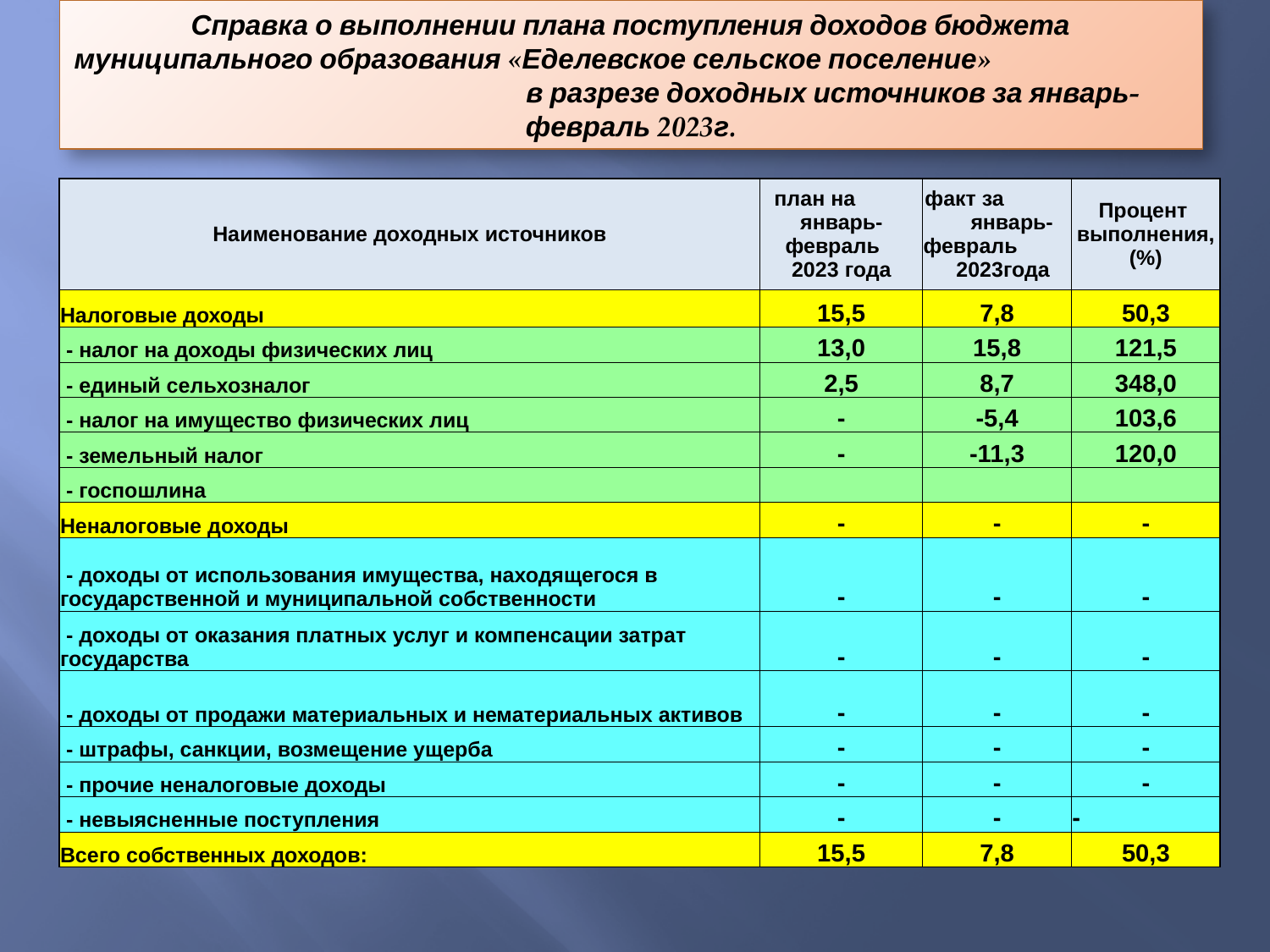

# Справка о выполнении плана поступления доходов бюджета муниципального образования «Еделевское сельское поселение»                                                                                       в разрезе доходных источников за январь-февраль 2023г.
| Наименование доходных источников | план на январь-февраль 2023 года | факт за январь-февраль 2023года | Процент выполнения, (%) |
| --- | --- | --- | --- |
| Налоговые доходы | 15,5 | 7,8 | 50,3 |
| - налог на доходы физических лиц | 13,0 | 15,8 | 121,5 |
| - единый сельхозналог | 2,5 | 8,7 | 348,0 |
| - налог на имущество физических лиц | - | -5,4 | 103,6 |
| - земельный налог | - | -11,3 | 120,0 |
| - госпошлина |  |  |  |
| Неналоговые доходы | - | - | - |
| - доходы от использования имущества, находящегося в государственной и муниципальной собственности | - | - | - |
| - доходы от оказания платных услуг и компенсации затрат государства | - | - | - |
| - доходы от продажи материальных и нематериальных активов | - | - | - |
| - штрафы, санкции, возмещение ущерба | - | - | - |
| - прочие неналоговые доходы | - | - | - |
| - невыясненные поступления | - | - | - |
| Всего собственных доходов: | 15,5 | 7,8 | 50,3 |